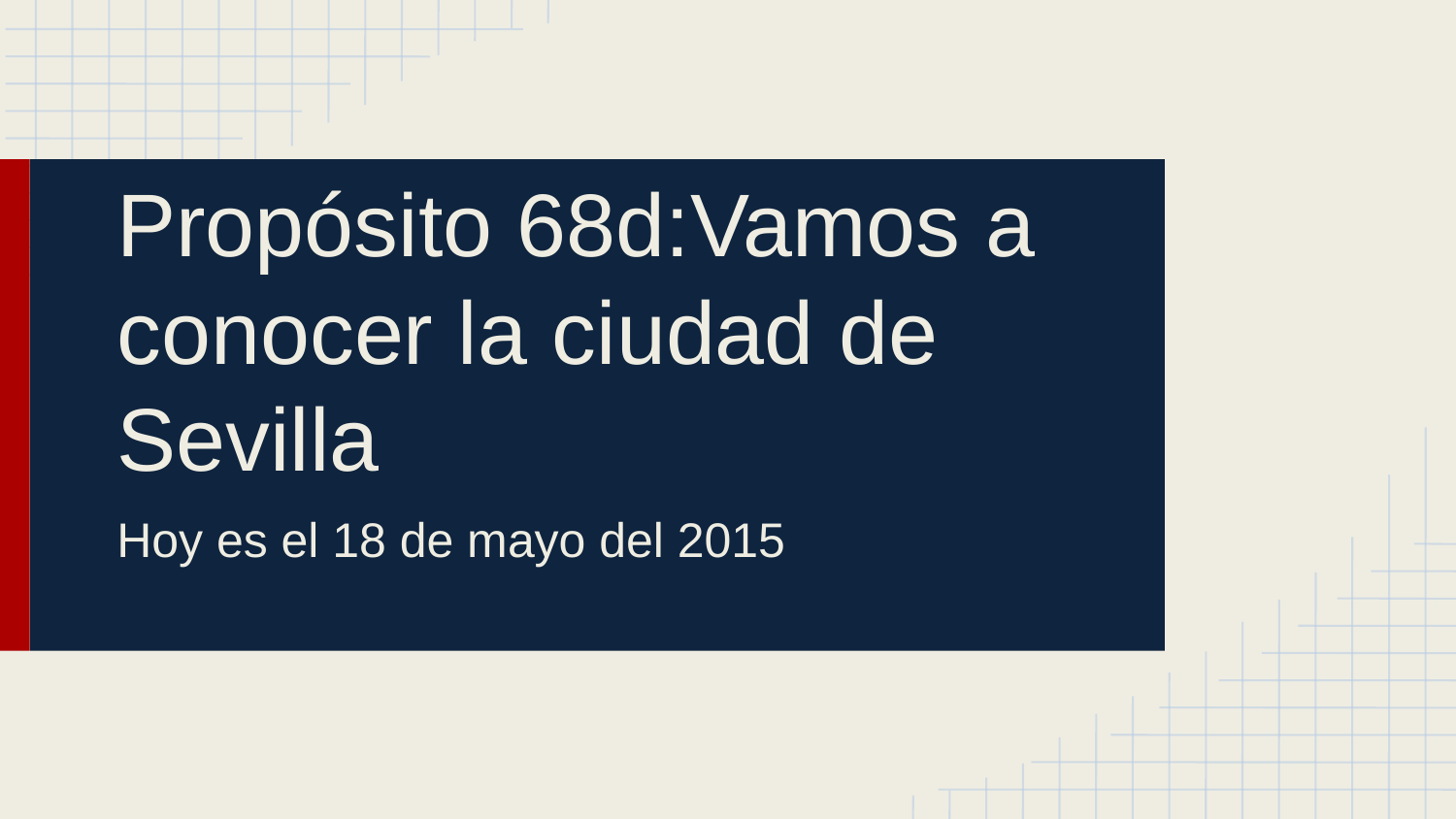

# Propósito 68d:Vamos a conocer la ciudad de Sevilla
Hoy es el 18 de mayo del 2015